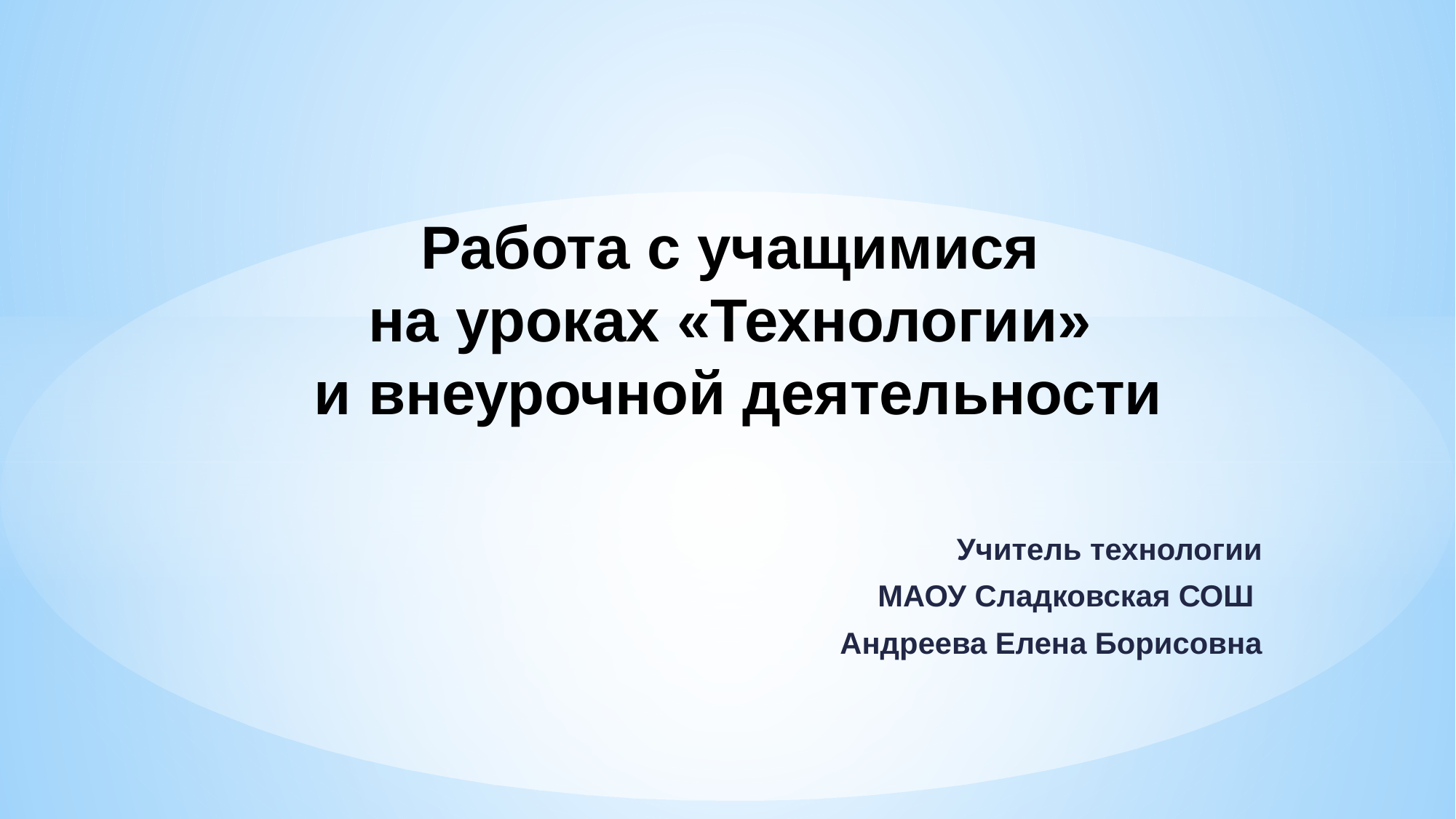

# Работа с учащимися на уроках «Технологии» и внеурочной деятельности
Учитель технологии
МАОУ Сладковская СОШ
Андреева Елена Борисовна